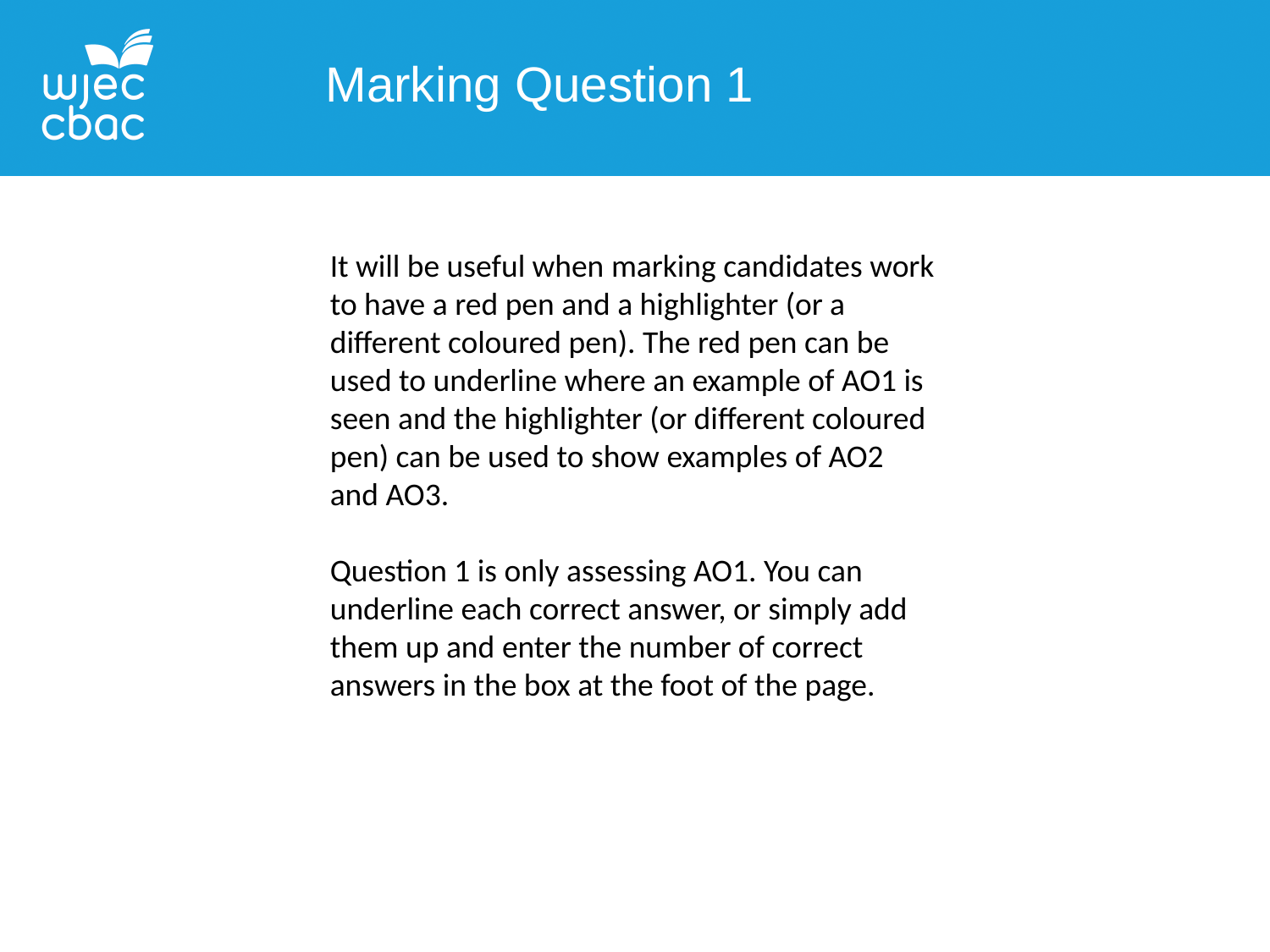

Marking Question 1

It will be useful when marking candidates work to have a red pen and a highlighter (or a different coloured pen). The red pen can be used to underline where an example of AO1 is seen and the highlighter (or different coloured pen) can be used to show examples of AO2 and AO3.

Question 1 is only assessing AO1. You can underline each correct answer, or simply add them up and enter the number of correct answers in the box at the foot of the page.